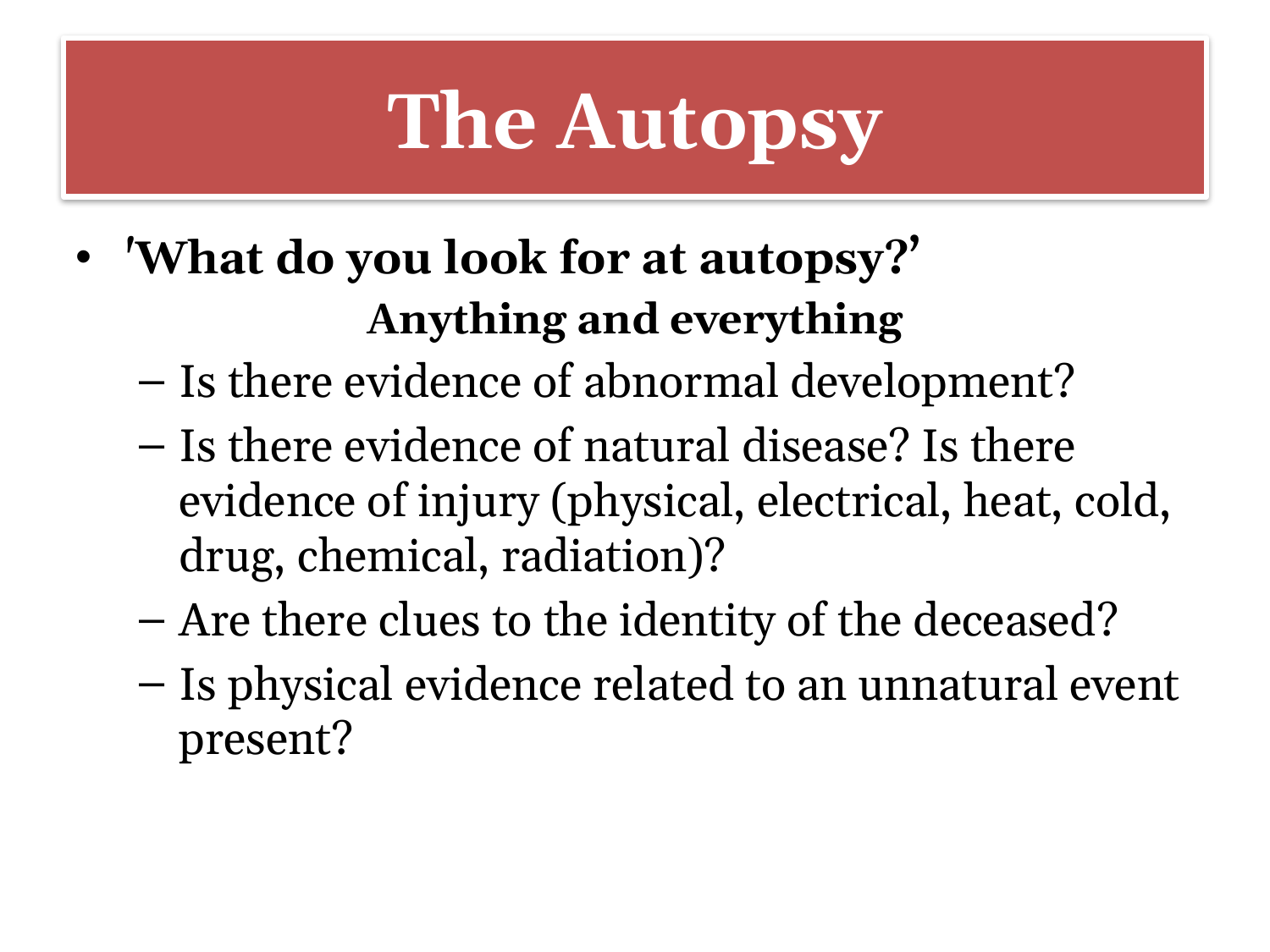

# The Autopsy
'What do you look for at autopsy?’
Anything and everything
Is there evidence of abnormal development?
Is there evidence of natural disease? Is there evidence of injury (physical, electrical, heat, cold, drug, chemical, radiation)?
Are there clues to the identity of the deceased?
Is physical evidence related to an unnatural event present?